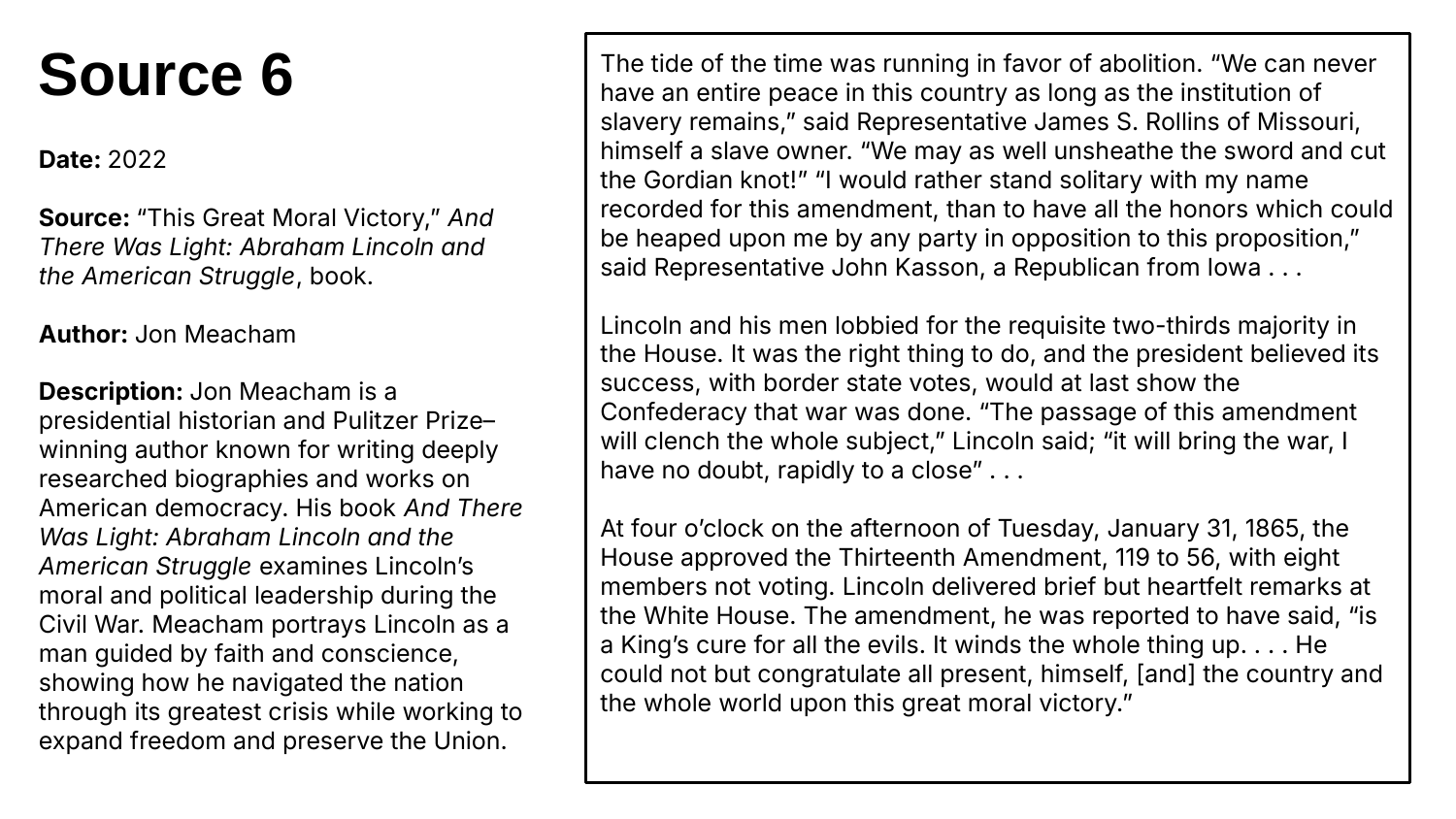

Source 6

Date: 2022

Source: “This Great Moral Victory,” And There Was Light: Abraham Lincoln and the American Struggle, book.

Author: Jon Meacham

Description: Jon Meacham is a presidential historian and Pulitzer Prize–winning author known for writing deeply researched biographies and works on American democracy. His book And There Was Light: Abraham Lincoln and the American Struggle examines Lincoln’s moral and political leadership during the Civil War. Meacham portrays Lincoln as a man guided by faith and conscience, showing how he navigated the nation through its greatest crisis while working to expand freedom and preserve the Union.
The tide of the time was running in favor of abolition. “We can never have an entire peace in this country as long as the institution of slavery remains,” said Representative James S. Rollins of Missouri, himself a slave owner. “We may as well unsheathe the sword and cut the Gordian knot!” “I would rather stand solitary with my name recorded for this amendment, than to have all the honors which could be heaped upon me by any party in opposition to this proposition,” said Representative John Kasson, a Republican from Iowa . . .

Lincoln and his men lobbied for the requisite two-thirds majority in the House. It was the right thing to do, and the president believed its success, with border state votes, would at last show the Confederacy that war was done. “The passage of this amendment will clench the whole subject,” Lincoln said; “it will bring the war, I have no doubt, rapidly to a close” . . .

At four o’clock on the afternoon of Tuesday, January 31, 1865, the House approved the Thirteenth Amendment, 119 to 56, with eight members not voting. Lincoln delivered brief but heartfelt remarks at the White House. The amendment, he was reported to have said, “is a King’s cure for all the evils. It winds the whole thing up. . . . He could not but congratulate all present, himself, [and] the country and the whole world upon this great moral victory.”